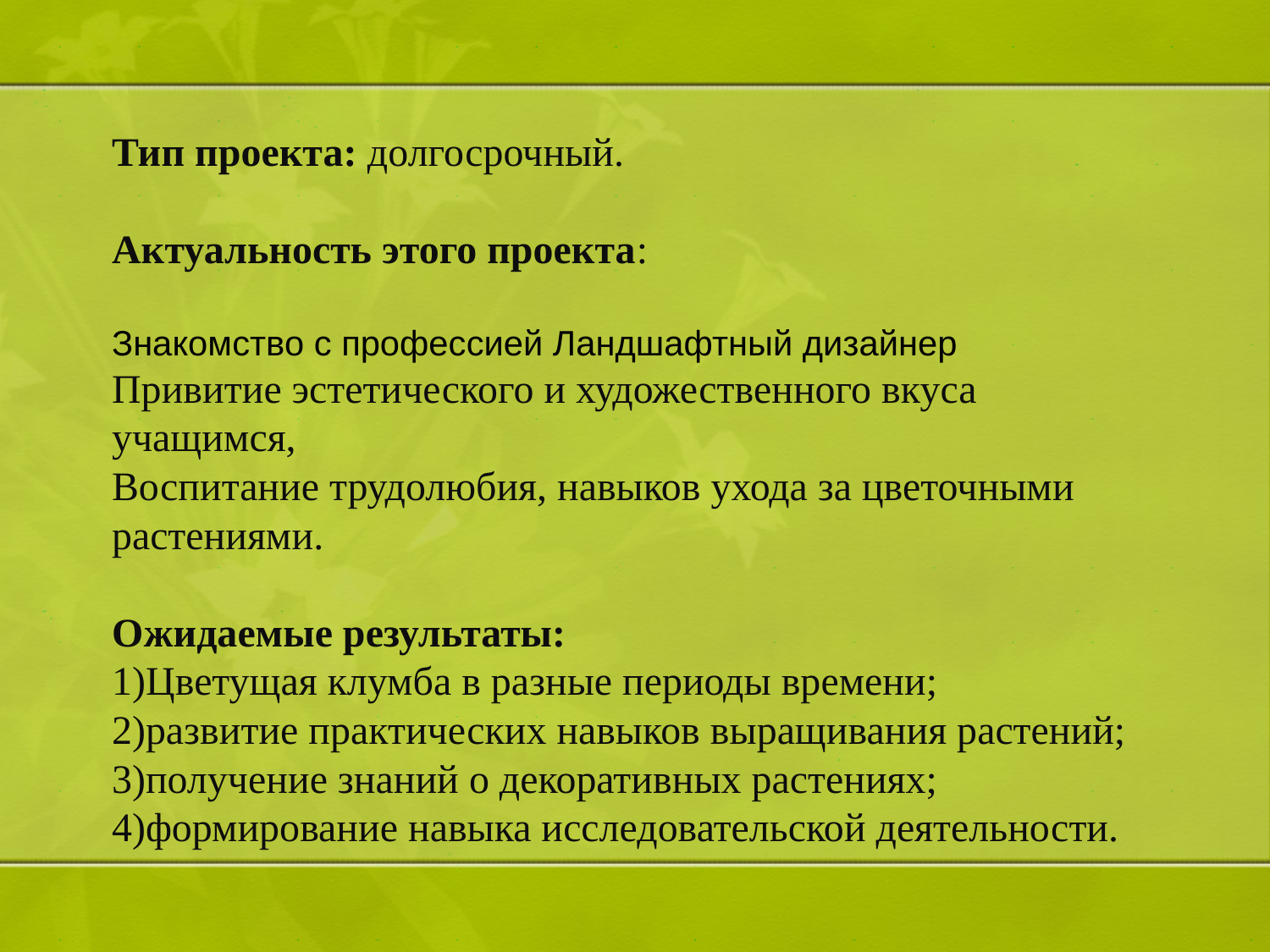

Тип проекта: долгосрочный.

Актуальность этого проекта:

Знакомство с профессией Ландшафтный дизайнер
Привитие эстетического и художественного вкуса учащимся,
Воспитание трудолюбия, навыков ухода за цветочными растениями.

Ожидаемые результаты:
1)Цветущая клумба в разные периоды времени;
2)развитие практических навыков выращивания растений;
3)получение знаний о декоративных растениях;
4)формирование навыка исследовательской деятельности.